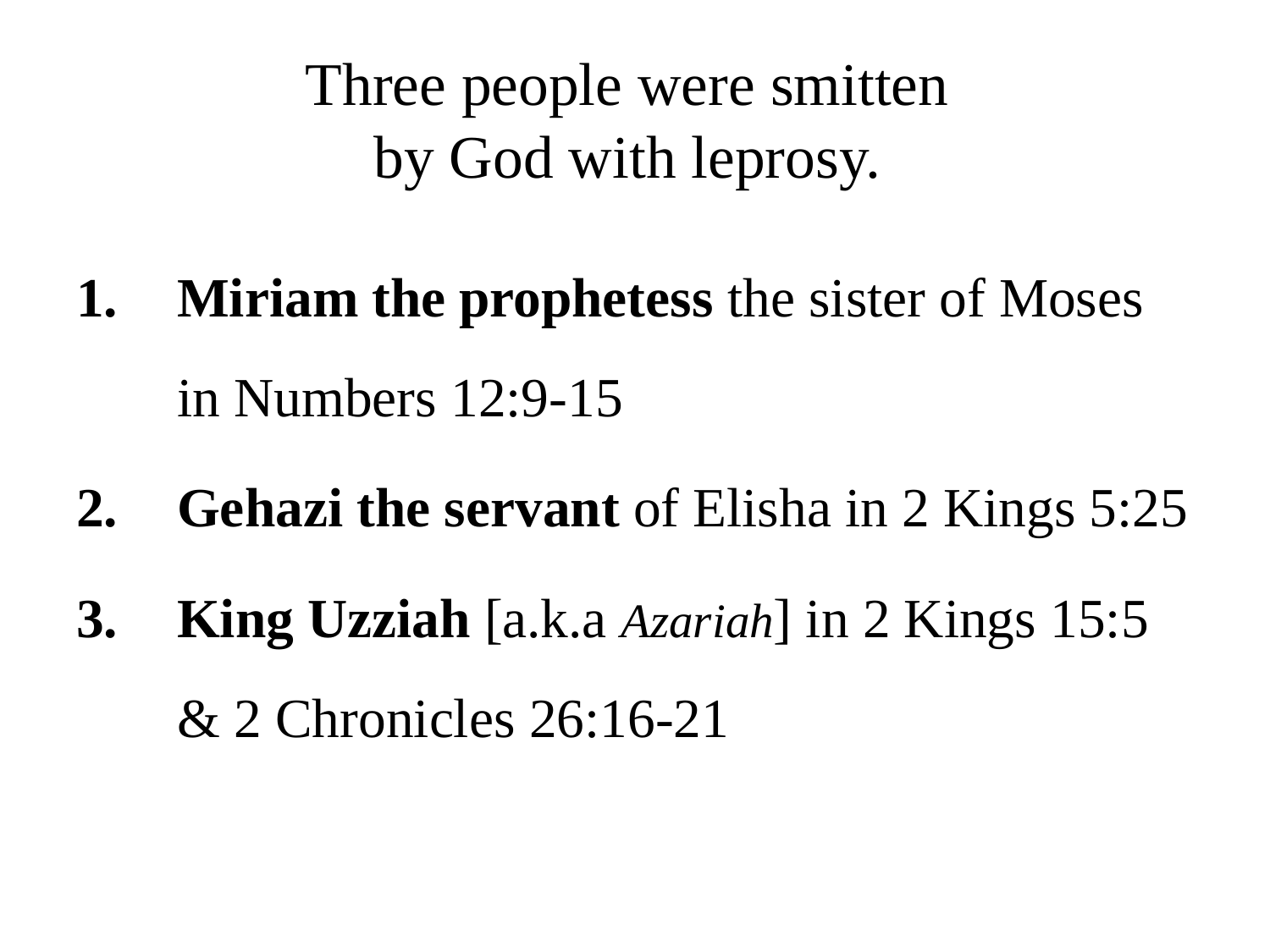

# Three people were smitten by God with leprosy.
Miriam the prophetess the sister of Moses in Numbers 12:9‑15
Gehazi the servant of Elisha in 2 Kings 5:25
King Uzziah [a.k.a Azariah] in 2 Kings 15:5 & 2 Chronicles 26:16‑21